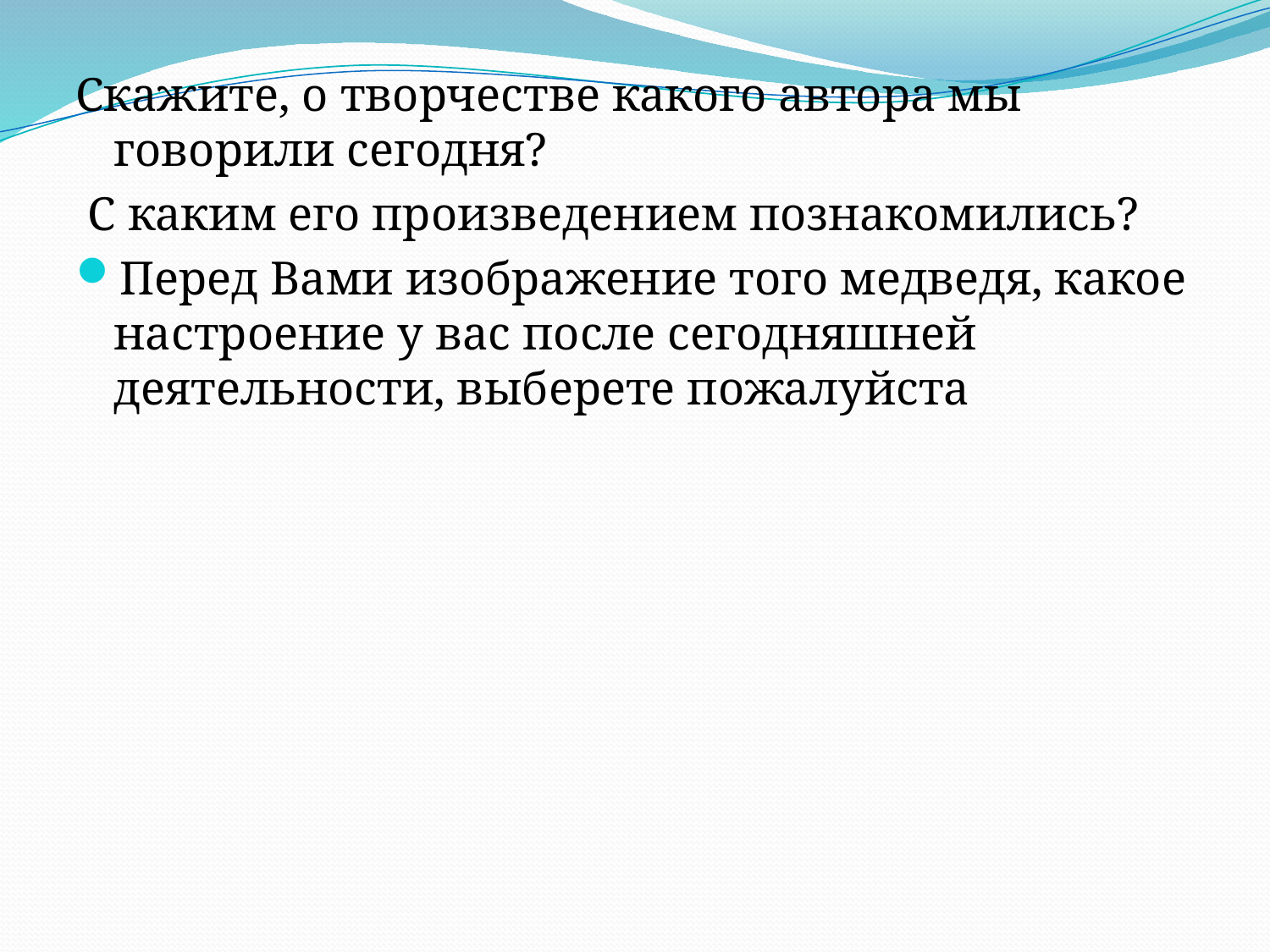

Скажите, о творчестве какого автора мы говорили сегодня?
 С каким его произведением познакомились?
Перед Вами изображение того медведя, какое настроение у вас после сегодняшней деятельности, выберете пожалуйста